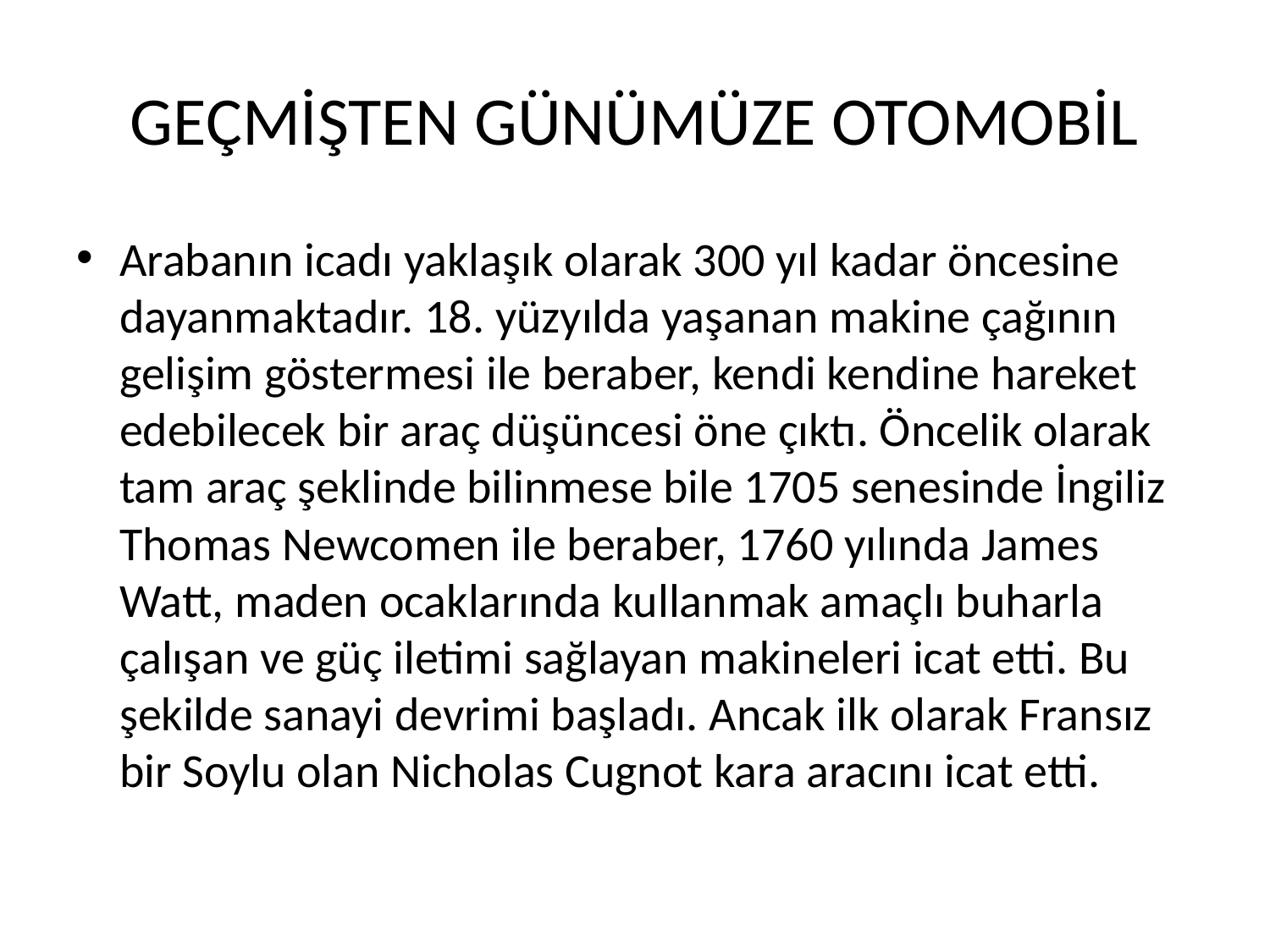

# GEÇMİŞTEN GÜNÜMÜZE OTOMOBİL
Arabanın icadı yaklaşık olarak 300 yıl kadar öncesine dayanmaktadır. 18. yüzyılda yaşanan makine çağının gelişim göstermesi ile beraber, kendi kendine hareket edebilecek bir araç düşüncesi öne çıktı. Öncelik olarak tam araç şeklinde bilinmese bile 1705 senesinde İngiliz Thomas Newcomen ile beraber, 1760 yılında James Watt, maden ocaklarında kullanmak amaçlı buharla çalışan ve güç iletimi sağlayan makineleri icat etti. Bu şekilde sanayi devrimi başladı. Ancak ilk olarak Fransız bir Soylu olan Nicholas Cugnot kara aracını icat etti.